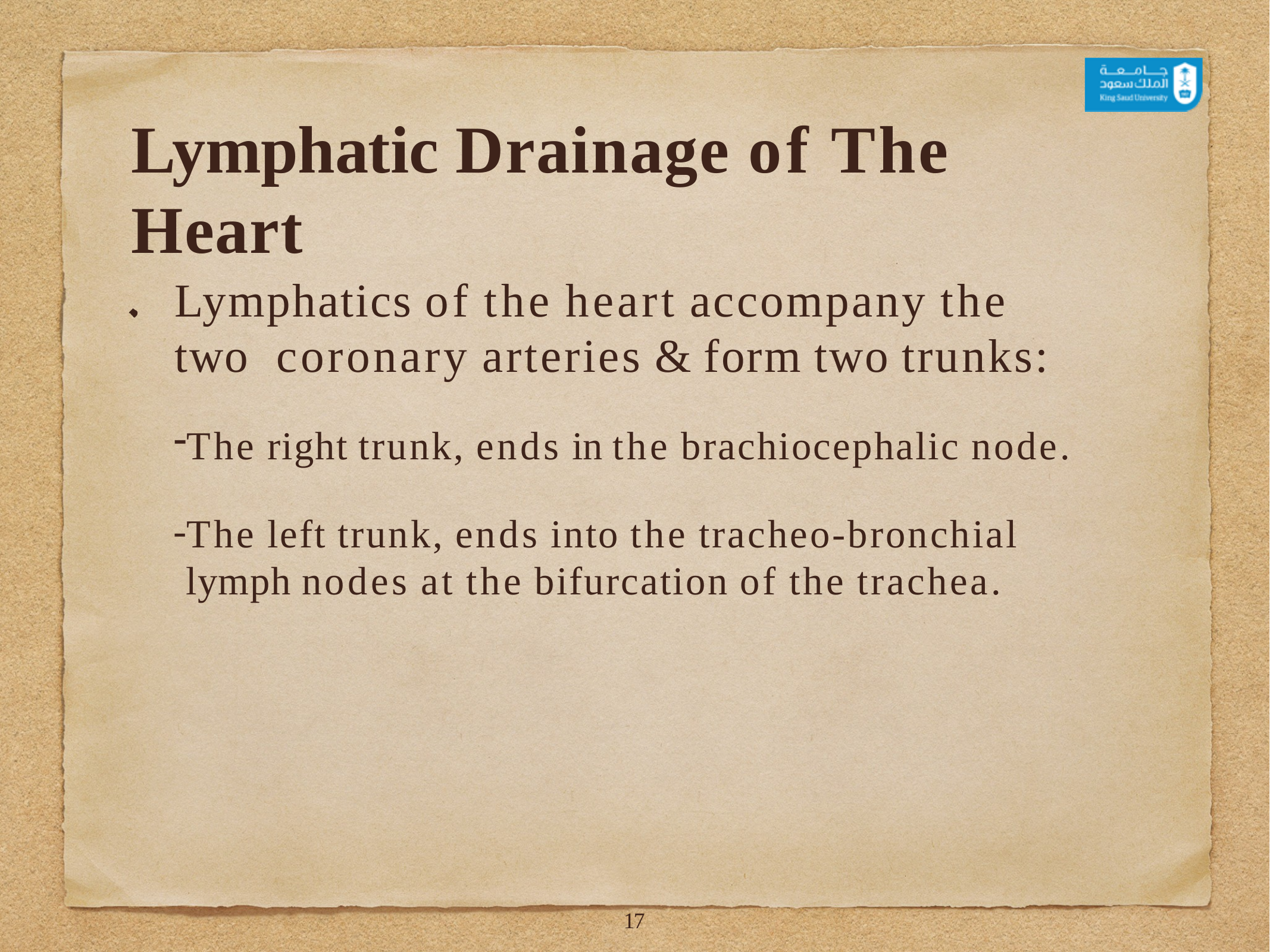

# Lymphatic Drainage of The Heart
Lymphatics of the heart accompany the two  coronary arteries & form two trunks:
The right trunk, ends in the brachiocephalic node.

The left trunk, ends into the tracheo-bronchial  lymph nodes at the bifurcation of the trachea.

17